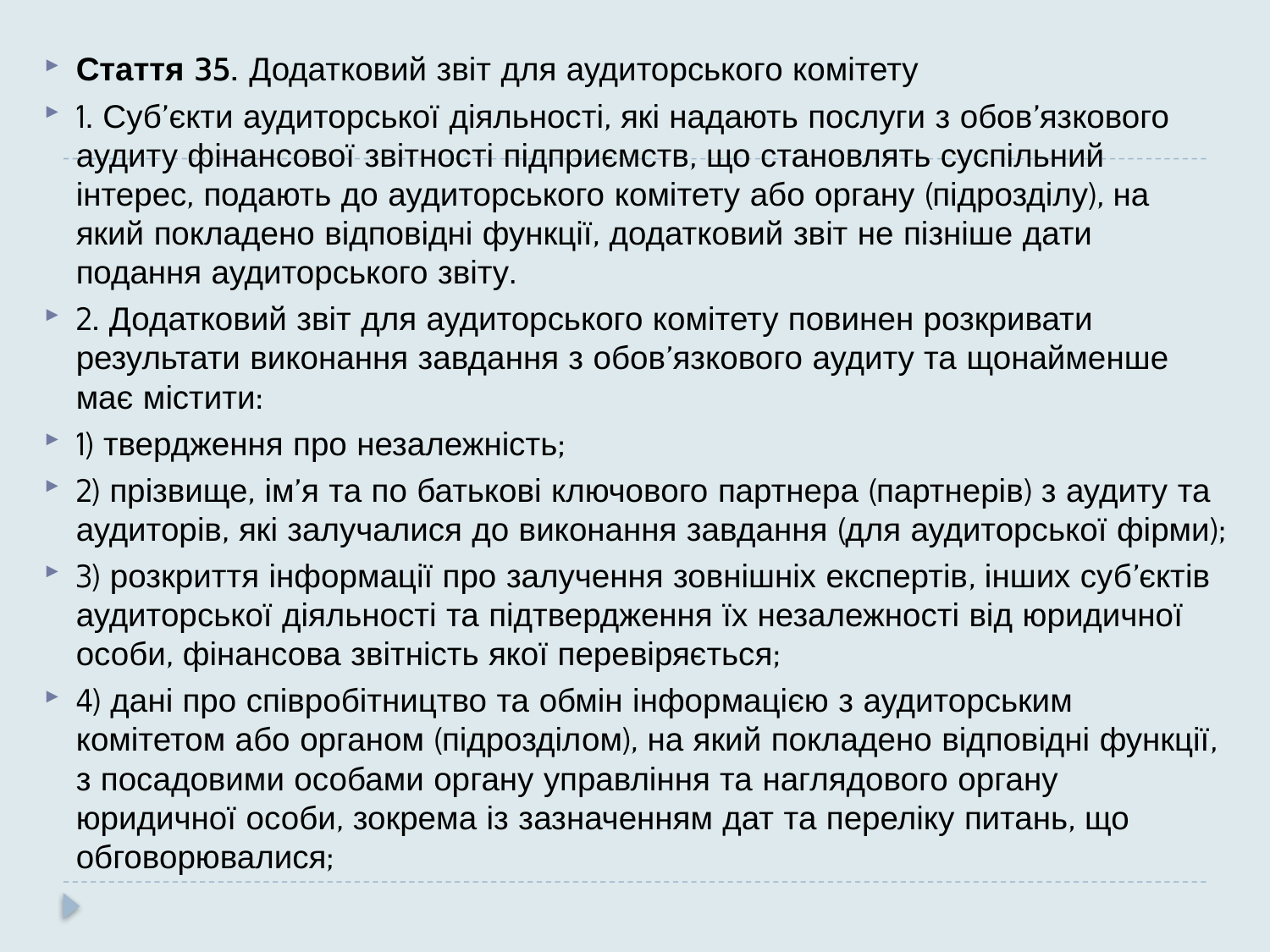

Стаття 35. Додатковий звіт для аудиторського комітету
1. Суб’єкти аудиторської діяльності, які надають послуги з обов’язкового аудиту фінансової звітності підприємств, що становлять суспільний інтерес, подають до аудиторського комітету або органу (підрозділу), на який покладено відповідні функції, додатковий звіт не пізніше дати подання аудиторського звіту.
2. Додатковий звіт для аудиторського комітету повинен розкривати результати виконання завдання з обов’язкового аудиту та щонайменше має містити:
1) твердження про незалежність;
2) прізвище, ім’я та по батькові ключового партнера (партнерів) з аудиту та аудиторів, які залучалися до виконання завдання (для аудиторської фірми);
3) розкриття інформації про залучення зовнішніх експертів, інших суб’єктів аудиторської діяльності та підтвердження їх незалежності від юридичної особи, фінансова звітність якої перевіряється;
4) дані про співробітництво та обмін інформацією з аудиторським комітетом або органом (підрозділом), на який покладено відповідні функції, з посадовими особами органу управління та наглядового органу юридичної особи, зокрема із зазначенням дат та переліку питань, що обговорювалися;